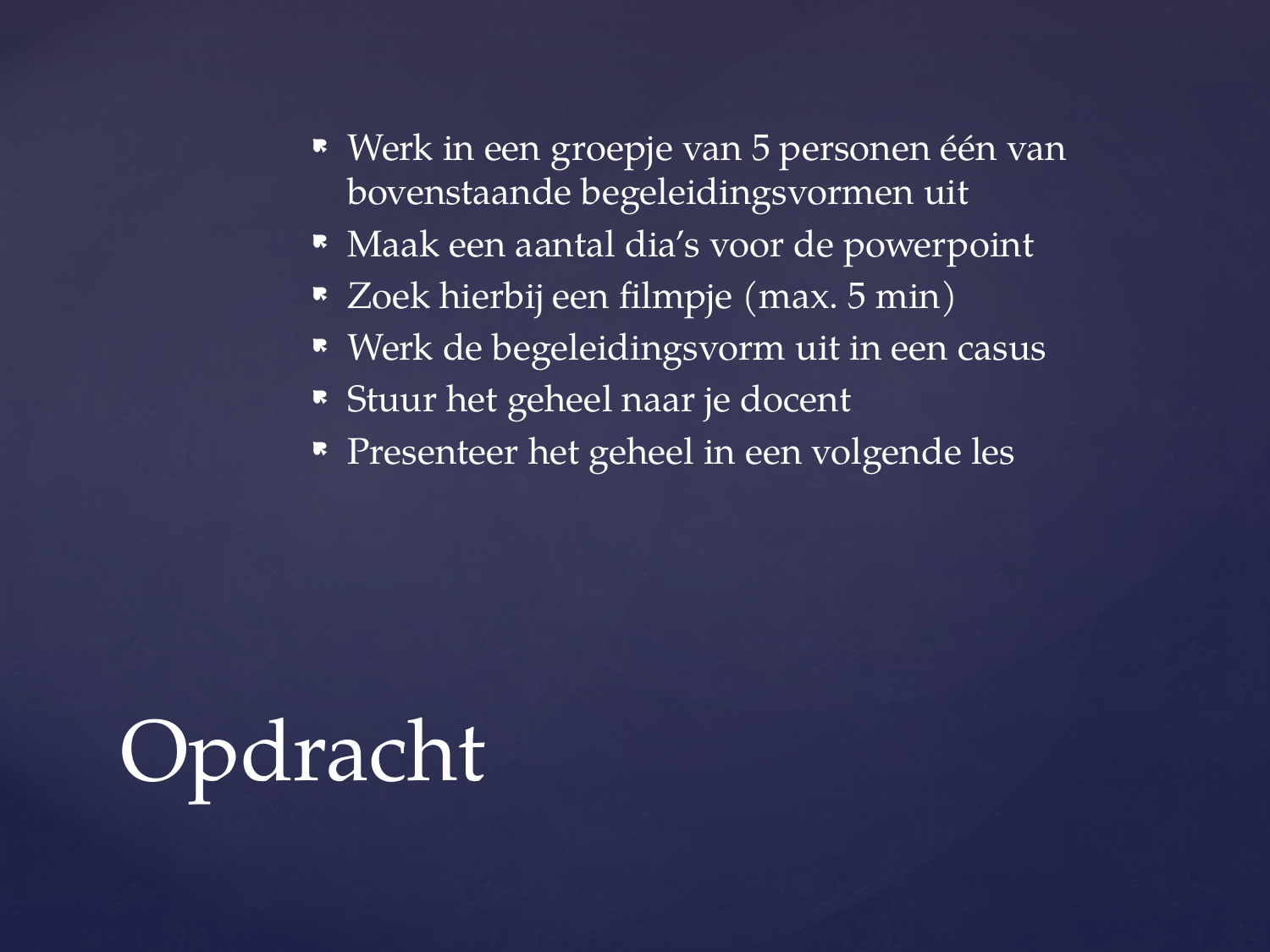

Werk in een groepje van 5 personen één van bovenstaande begeleidingsvormen uit
Maak een aantal dia’s voor de powerpoint
Zoek hierbij een filmpje (max. 5 min)
Werk de begeleidingsvorm uit in een casus
Stuur het geheel naar je docent
Presenteer het geheel in een volgende les

# Opdracht